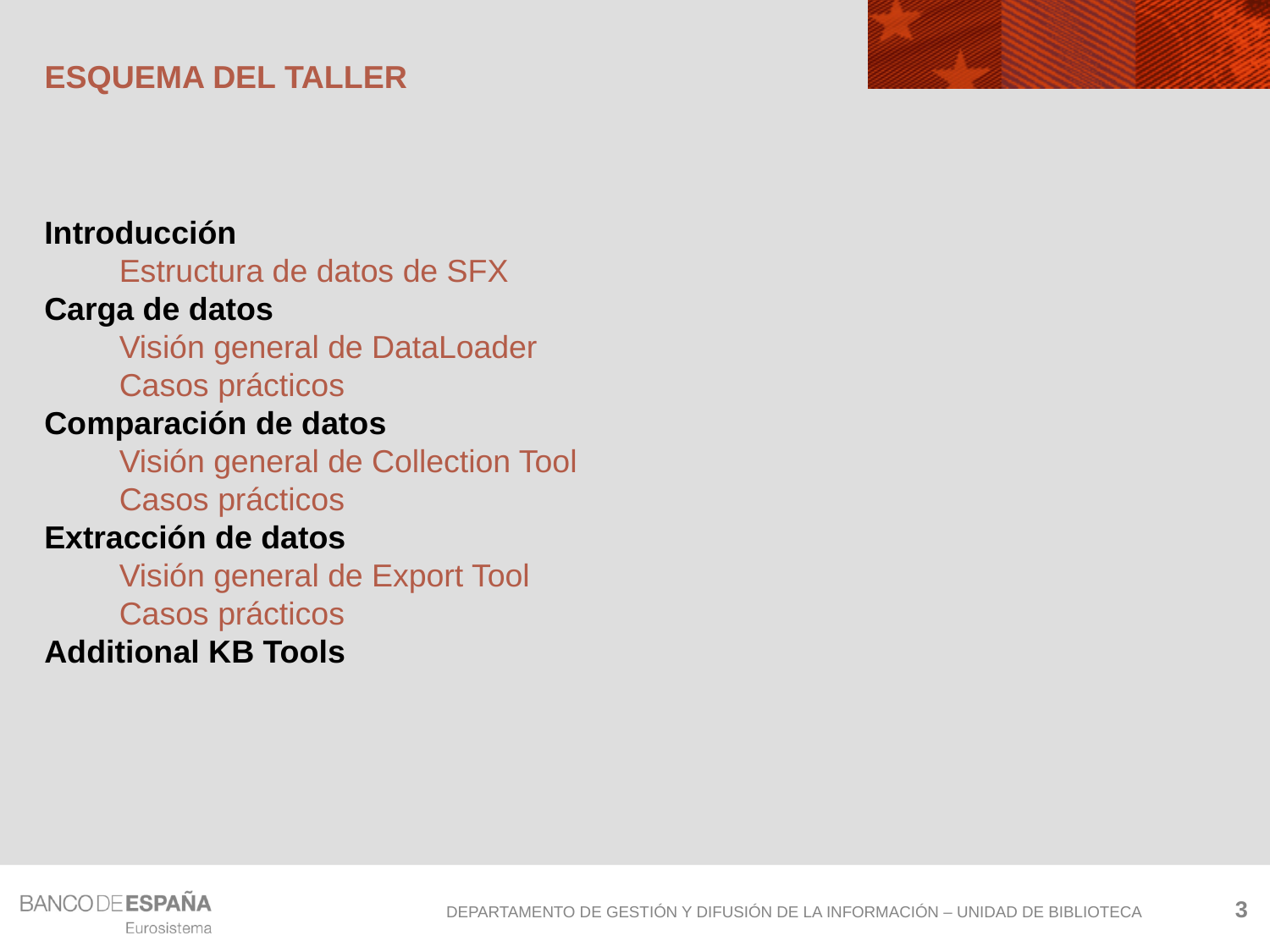

# Esquema del taller

Introducción
Estructura de datos de SFX
Carga de datos
Visión general de DataLoader
Casos prácticos
Comparación de datos
Visión general de Collection Tool
Casos prácticos
Extracción de datos
Visión general de Export Tool
Casos prácticos
Additional KB Tools
3